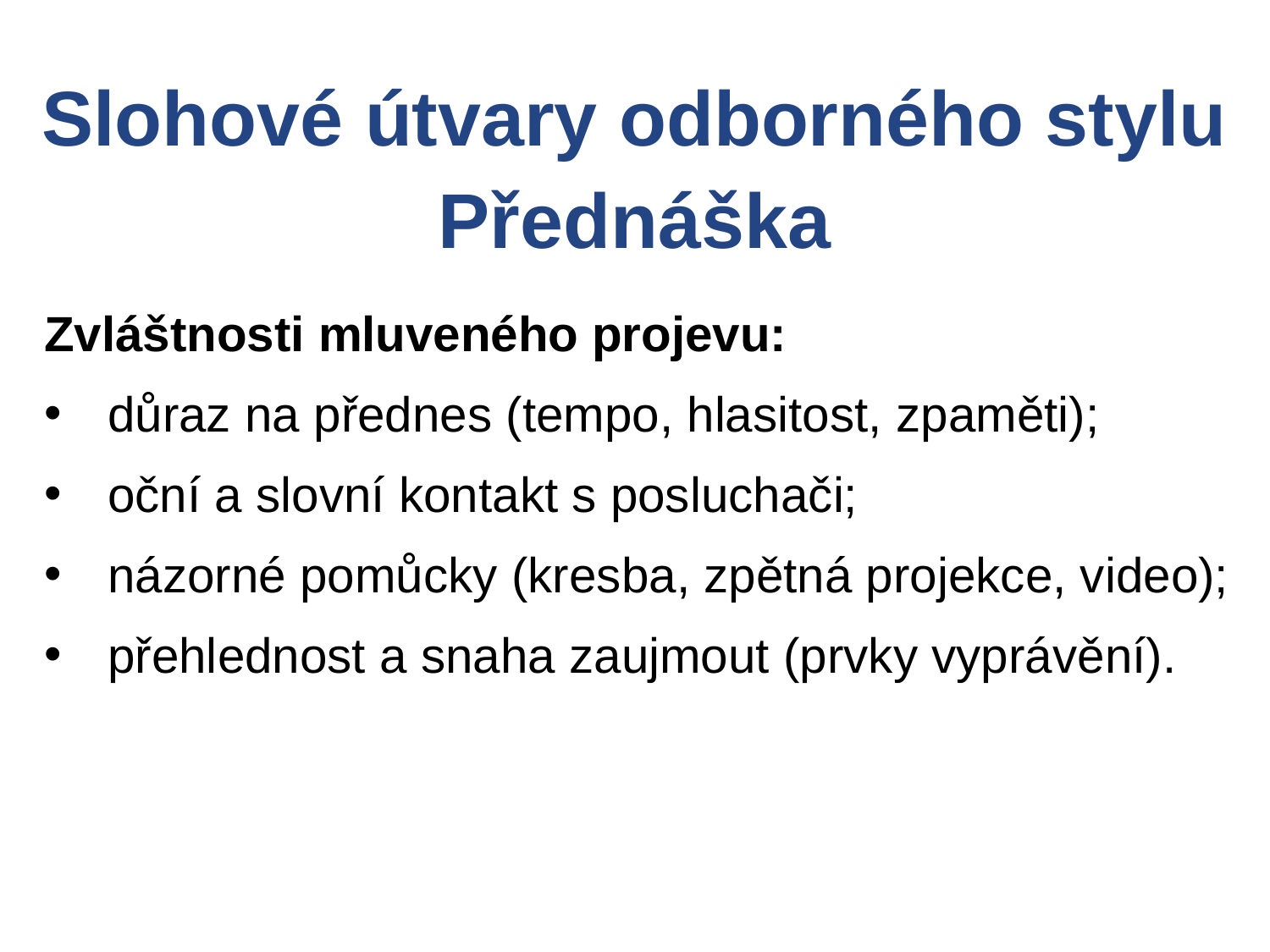

Slohové útvary odborného stylu
Přednáška
Zvláštnosti mluveného projevu:
důraz na přednes (tempo, hlasitost, zpaměti);
oční a slovní kontakt s posluchači;
názorné pomůcky (kresba, zpětná projekce, video);
přehlednost a snaha zaujmout (prvky vyprávění).